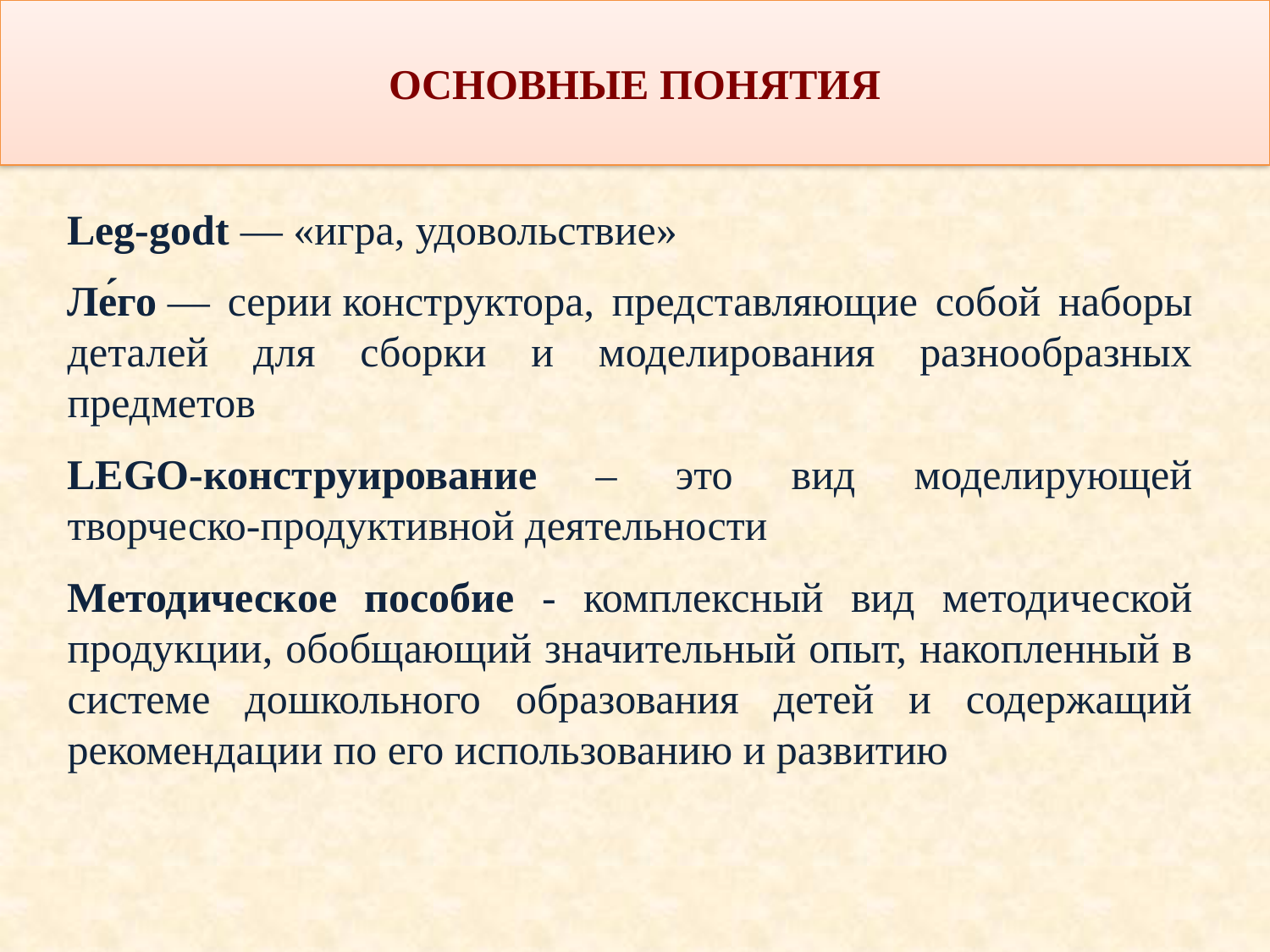

ОСНОВНЫЕ ПОНЯТИЯ

Leg-godt — «игра, удовольствие»
Ле́го — серии конструктора, представляющие собой наборы деталей для сборки и моделирования разнообразных предметов
LEGO-конструирование – это вид моделирующей творческо-продуктивной деятельности
Методическое пособие - комплексный вид методической продукции, обобщающий значительный опыт, накопленный в системе дошкольного образования детей и содержащий рекомендации по его использованию и развитию